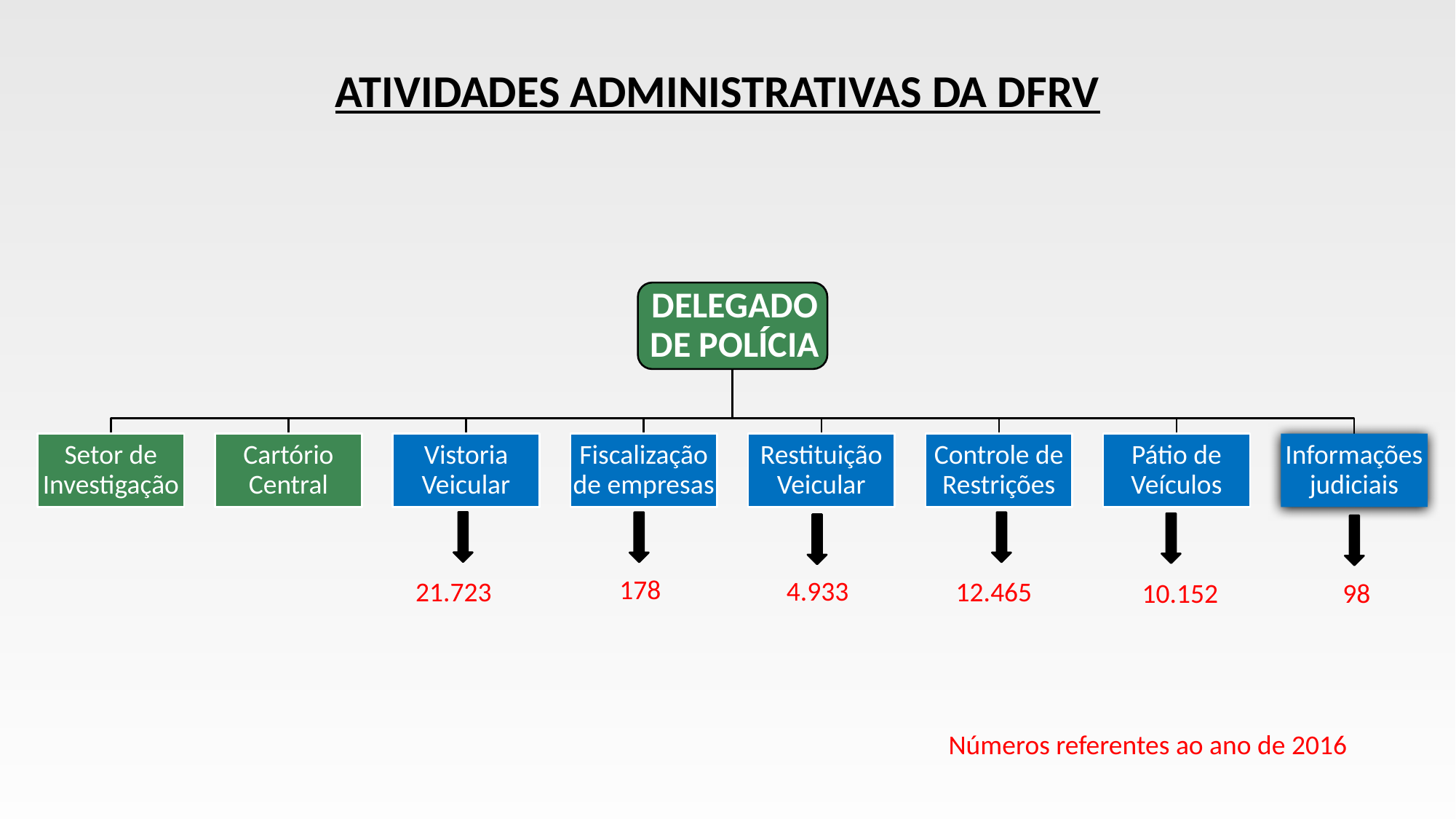

# ATIVIDADES ADMINISTRATIVAS DA DFRV
DELEGADO DE POLÍCIA
Setor de Investigação
Cartório Central
Vistoria Veicular
Fiscalização de empresas
Restituição Veicular
Controle de Restrições
Pátio de Veículos
Informações judiciais

   178
4.933
21.723
12.465
  10.152
      98
Números referentes ao ano de 2016